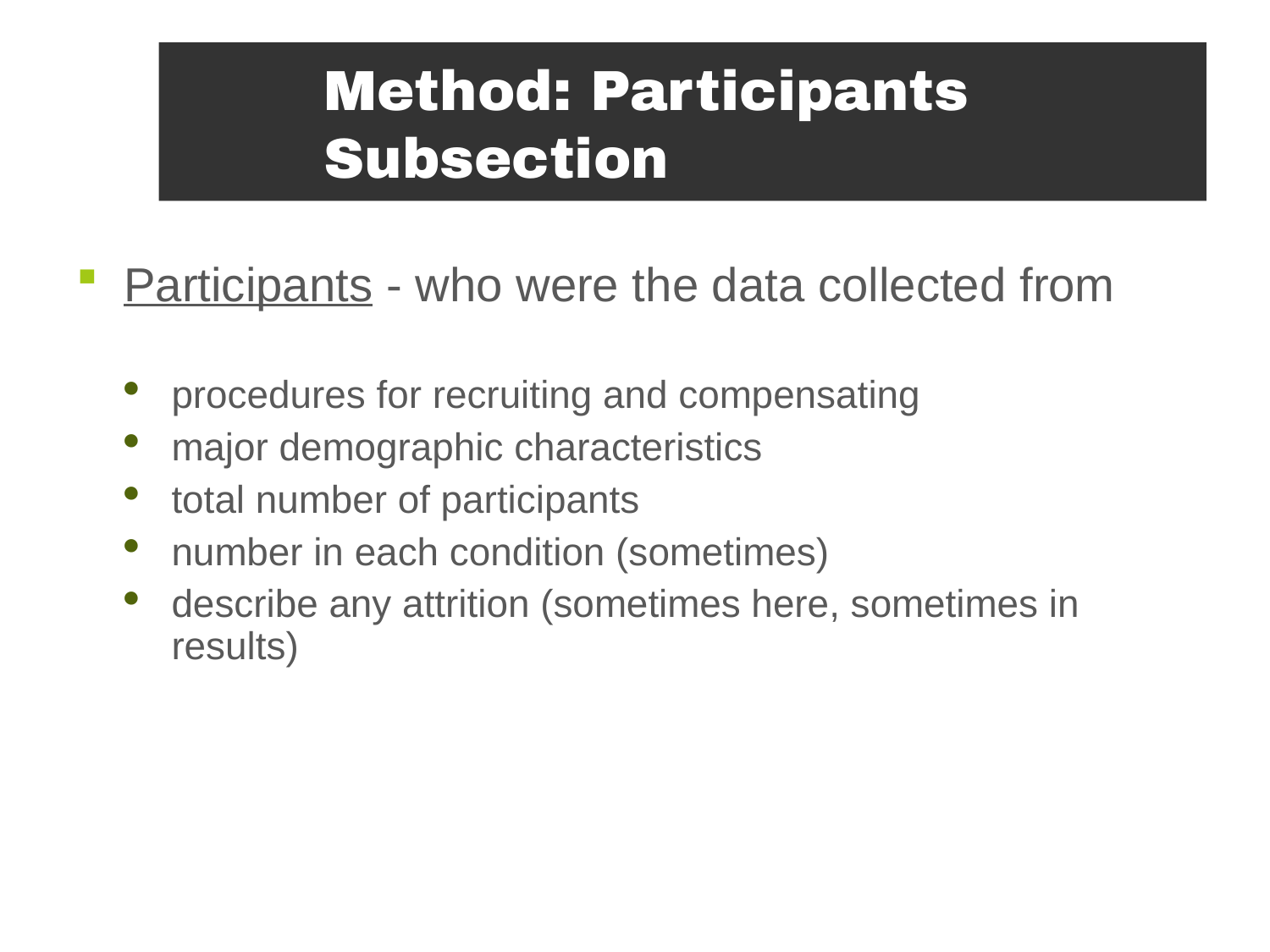

# Method: Participants Subsection
Participants - who were the data collected from

procedures for recruiting and compensating
major demographic characteristics
total number of participants
number in each condition (sometimes)
describe any attrition (sometimes here, sometimes in results)